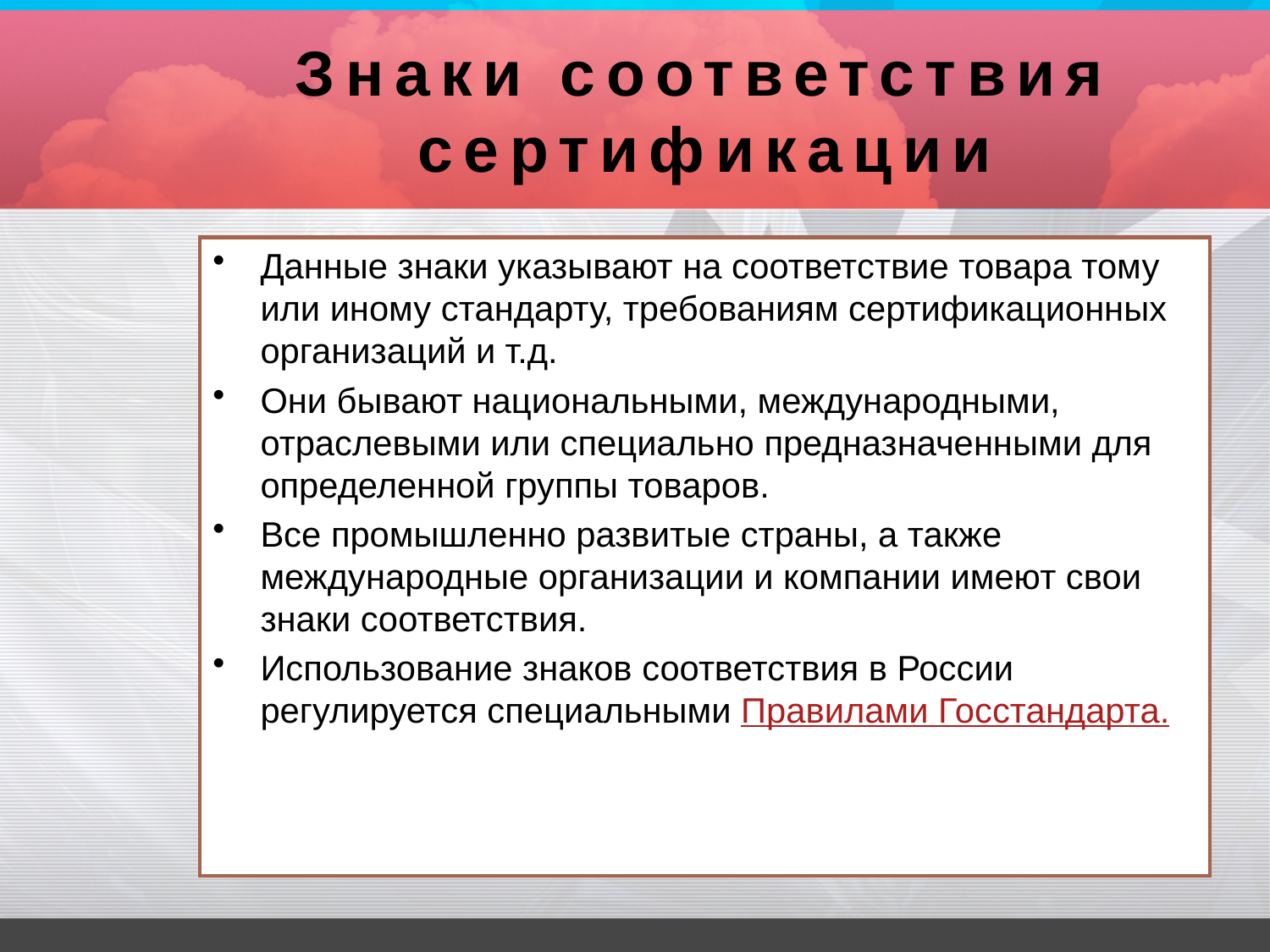

# Знаки соответствия сертификации
Данные знаки указывают на соответствие товара тому или иному стандарту, требованиям сертификационных организаций и т.д.
Они бывают национальными, международными, отраслевыми или специально предназначенными для определенной группы товаров.
Все промышленно развитые страны, а также международные организации и компании имеют свои знаки соответствия.
Использование знаков соответствия в России регулируется специальными Правилами Госстандарта.